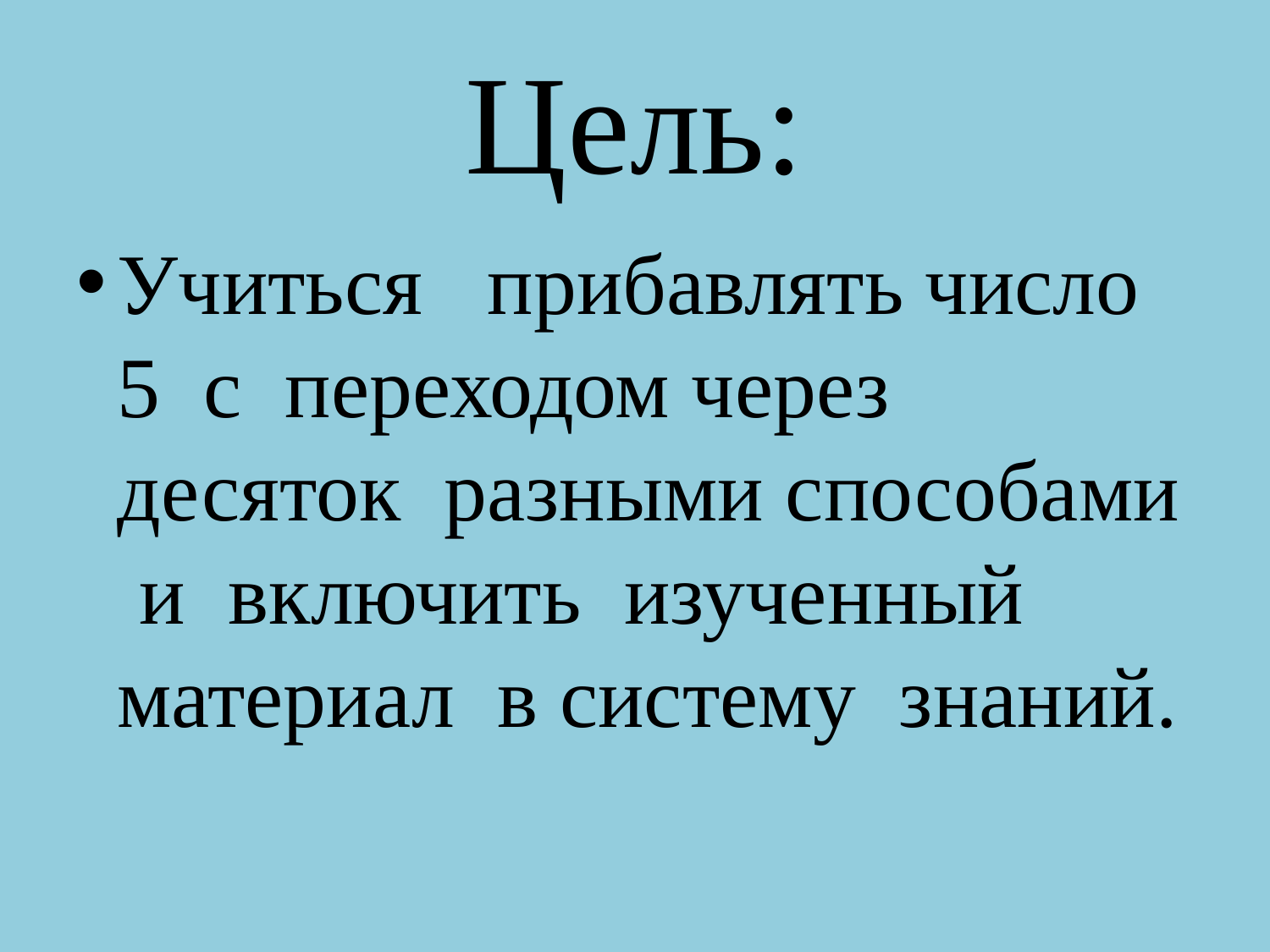

# Цель:
Учиться   прибавлять число 5  с  переходом через  десяток  разными способами  и  включить  изученный  материал  в систему  знаний.